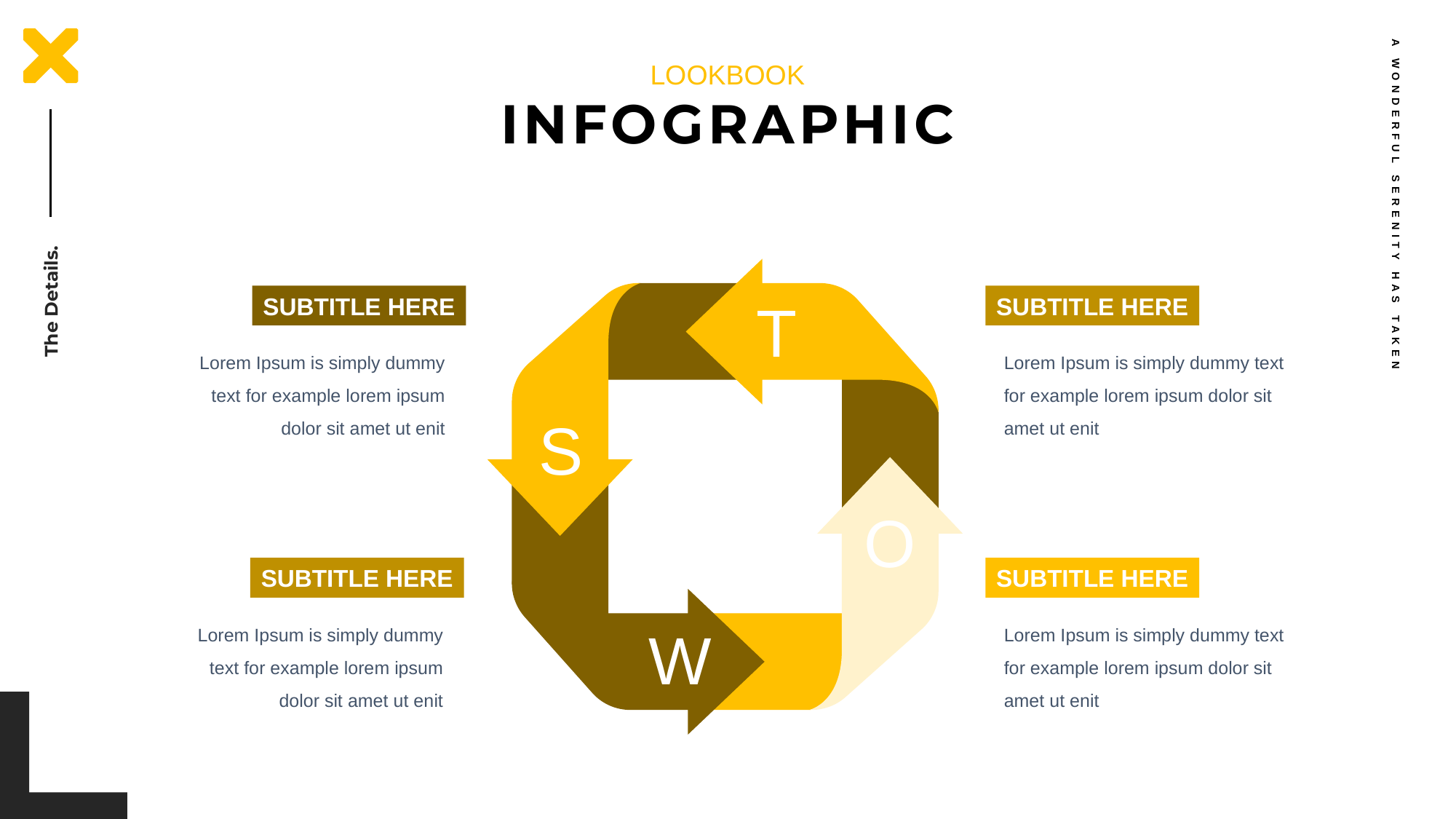

LOOKBOOK
INFOGRAPHIC
A WONDERFUL SERENITY HAS TAKEN
The Details.

T
SUBTITLE HERE
SUBTITLE HERE
Lorem Ipsum is simply dummy text for example lorem ipsum dolor sit amet ut enit
Lorem Ipsum is simply dummy text for example lorem ipsum dolor sit amet ut enit

S

O
SUBTITLE HERE
SUBTITLE HERE

Lorem Ipsum is simply dummy text for example lorem ipsum dolor sit amet ut enit
Lorem Ipsum is simply dummy text for example lorem ipsum dolor sit amet ut enit
W